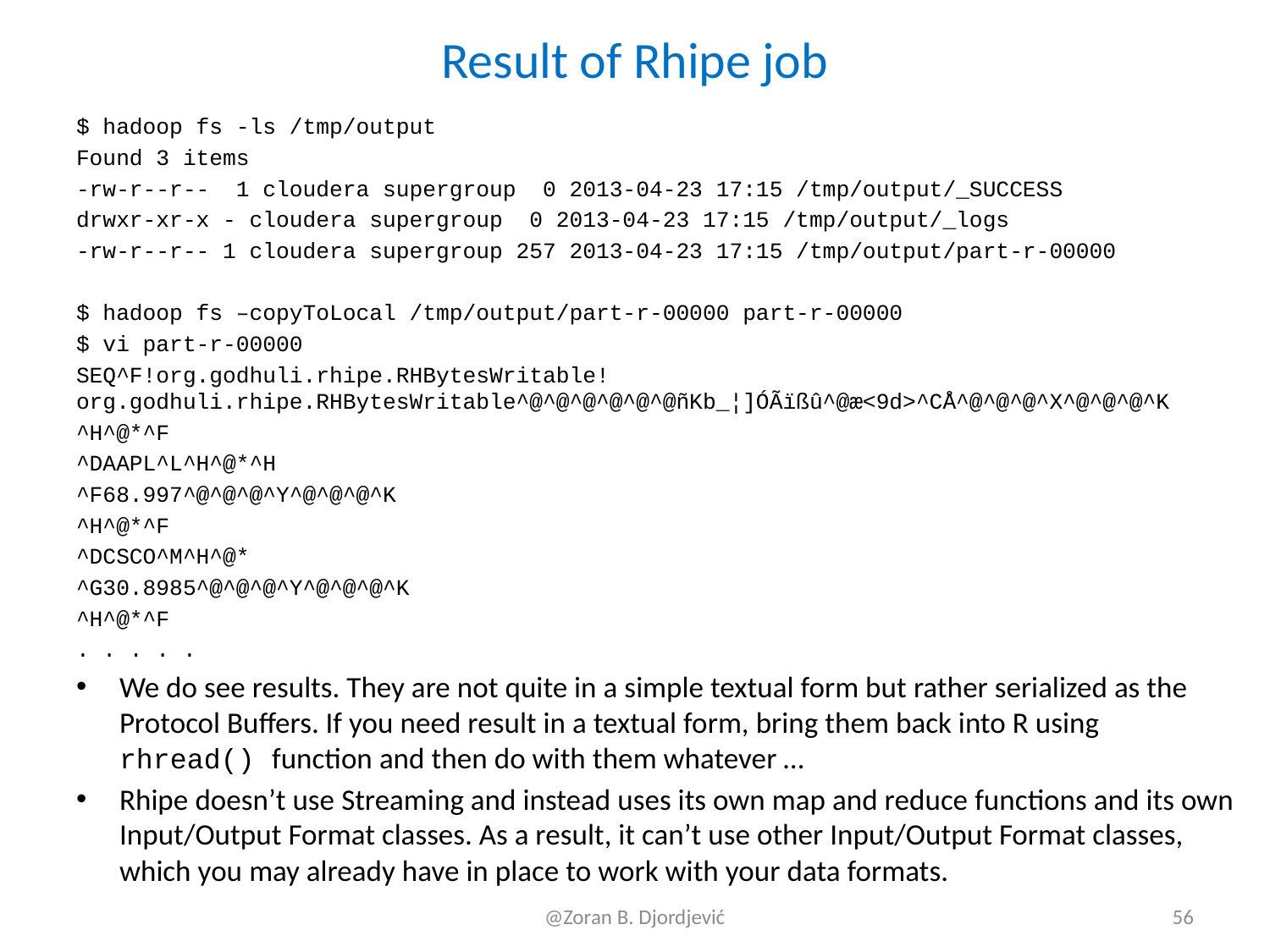

# Result of Rhipe job
$ hadoop fs -ls /tmp/output
Found 3 items
-rw-r--r--  1 cloudera supergroup  0 2013-04-23 17:15 /tmp/output/_SUCCESS
drwxr-xr-x - cloudera supergroup  0 2013-04-23 17:15 /tmp/output/_logs
-rw-r--r-- 1 cloudera supergroup 257 2013-04-23 17:15 /tmp/output/part-r-00000

$ hadoop fs –copyToLocal /tmp/output/part-r-00000 part-r-00000
$ vi part-r-00000
SEQ^F!org.godhuli.rhipe.RHBytesWritable!org.godhuli.rhipe.RHBytesWritable^@^@^@^@^@^@ñKb_¦]ÓÃïßû^@æ<9d>^CÅ^@^@^@^X^@^@^@^K
^H^@*^F
^DAAPL^L^H^@*^H
^F68.997^@^@^@^Y^@^@^@^K
^H^@*^F
^DCSCO^M^H^@*
^G30.8985^@^@^@^Y^@^@^@^K
^H^@*^F
. . . . .
We do see results. They are not quite in a simple textual form but rather serialized as the Protocol Buffers. If you need result in a textual form, bring them back into R using rhread() function and then do with them whatever …
Rhipe doesn’t use Streaming and instead uses its own map and reduce functions and its own Input/Output Format classes. As a result, it can’t use other Input/Output Format classes, which you may already have in place to work with your data formats.

@Zoran B. Djordjević
56